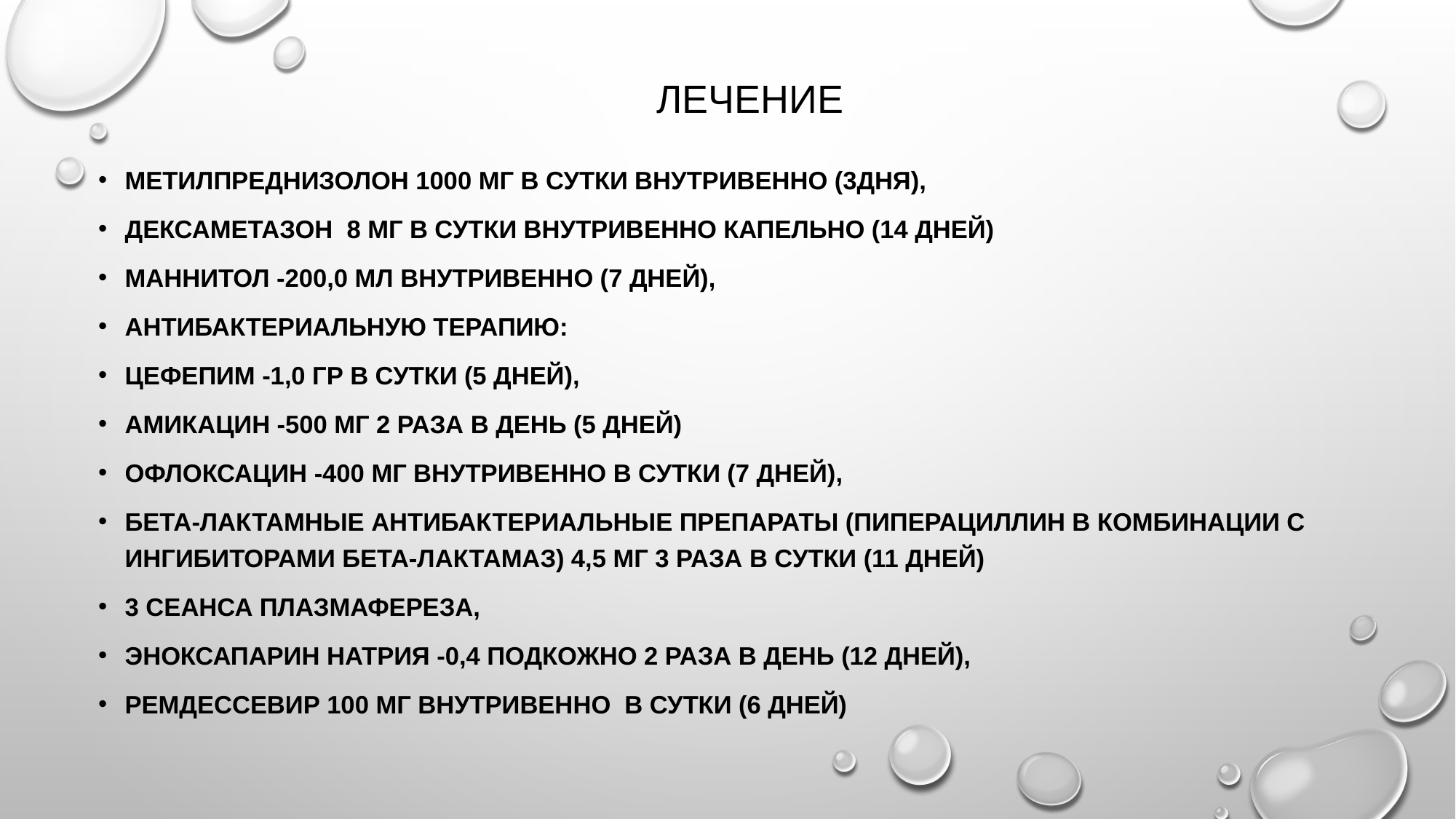

# ЛЕЧЕНИЕ
метилпреднизолон 1000 мг в сутки внутривенно (3дня),
дексаметазон  8 мг в сутки внутривенно капельно (14 дней)
маннитол -200,0 мл внутривенно (7 дней),
антибактериальную терапию:
цефепим -1,0 гр в сутки (5 дней),
амикацин -500 мг 2 раза в день (5 дней)
офлоксацин -400 мг внутривенно в сутки (7 дней),
бета-лактамные антибактериальные препараты (пиперациллин в комбинации с ингибиторами бета-лактамаз) 4,5 мг 3 раза в сутки (11 дней)
3 сеанса плазмафереза,
эноксапарин натрия -0,4 подкожно 2 раза в день (12 дней),
ремдессевир 100 мг внутривенно  в сутки (6 дней)